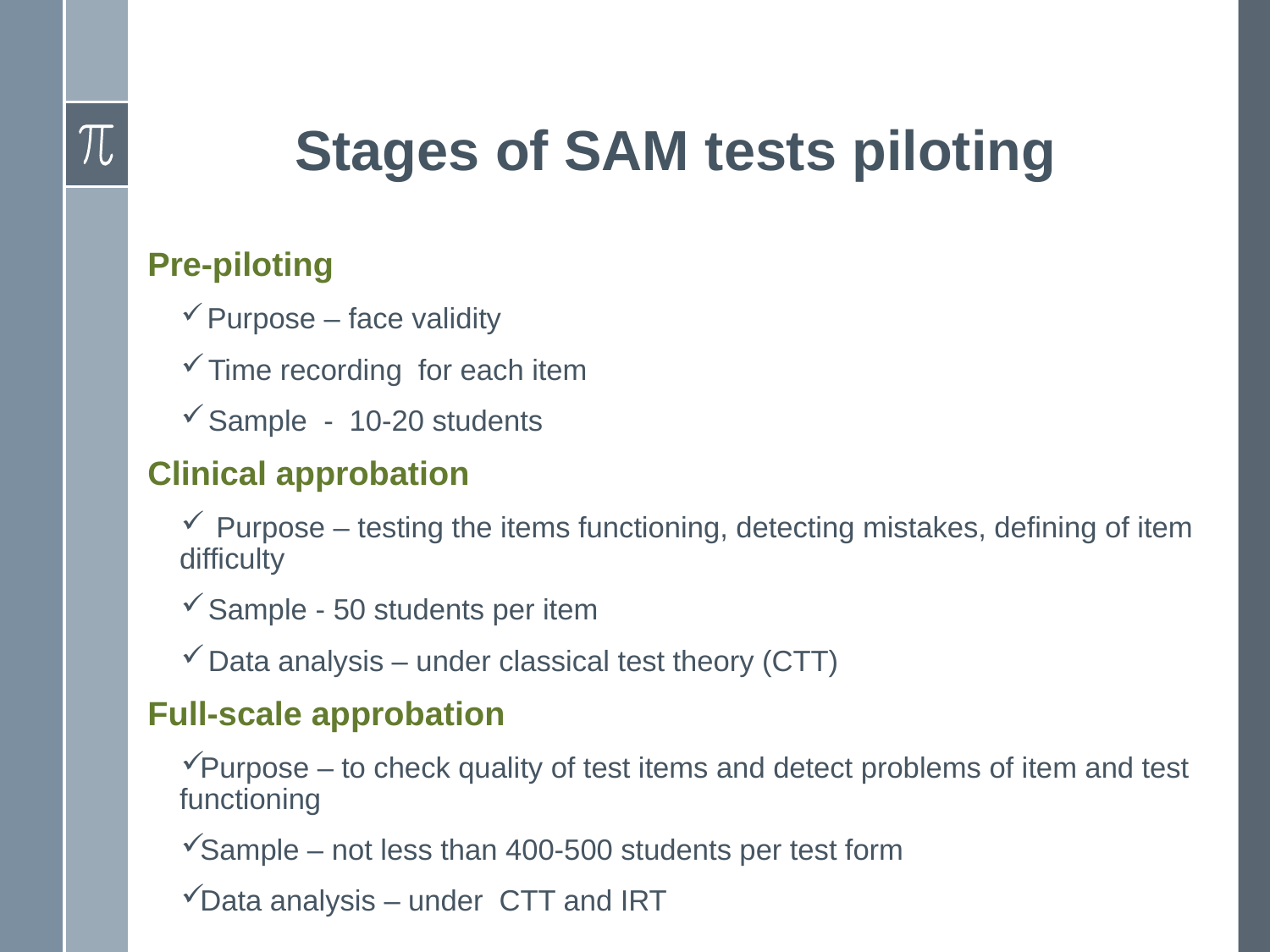

# Stages of SAM tests piloting
Pre-piloting
 Purpose – face validity
 Time recording  for each item
 Sample  -  10-20 students
Clinical approbation
  Purpose – testing the items functioning, detecting mistakes, defining of item difficulty
 Sample - 50 students per item
 Data analysis – under classical test theory (CTT)
Full-scale approbation
Purpose – to check quality of test items and detect problems of item and test functioning
Sample – not less than 400-500 students per test form
Data analysis – under  CTT and IRT